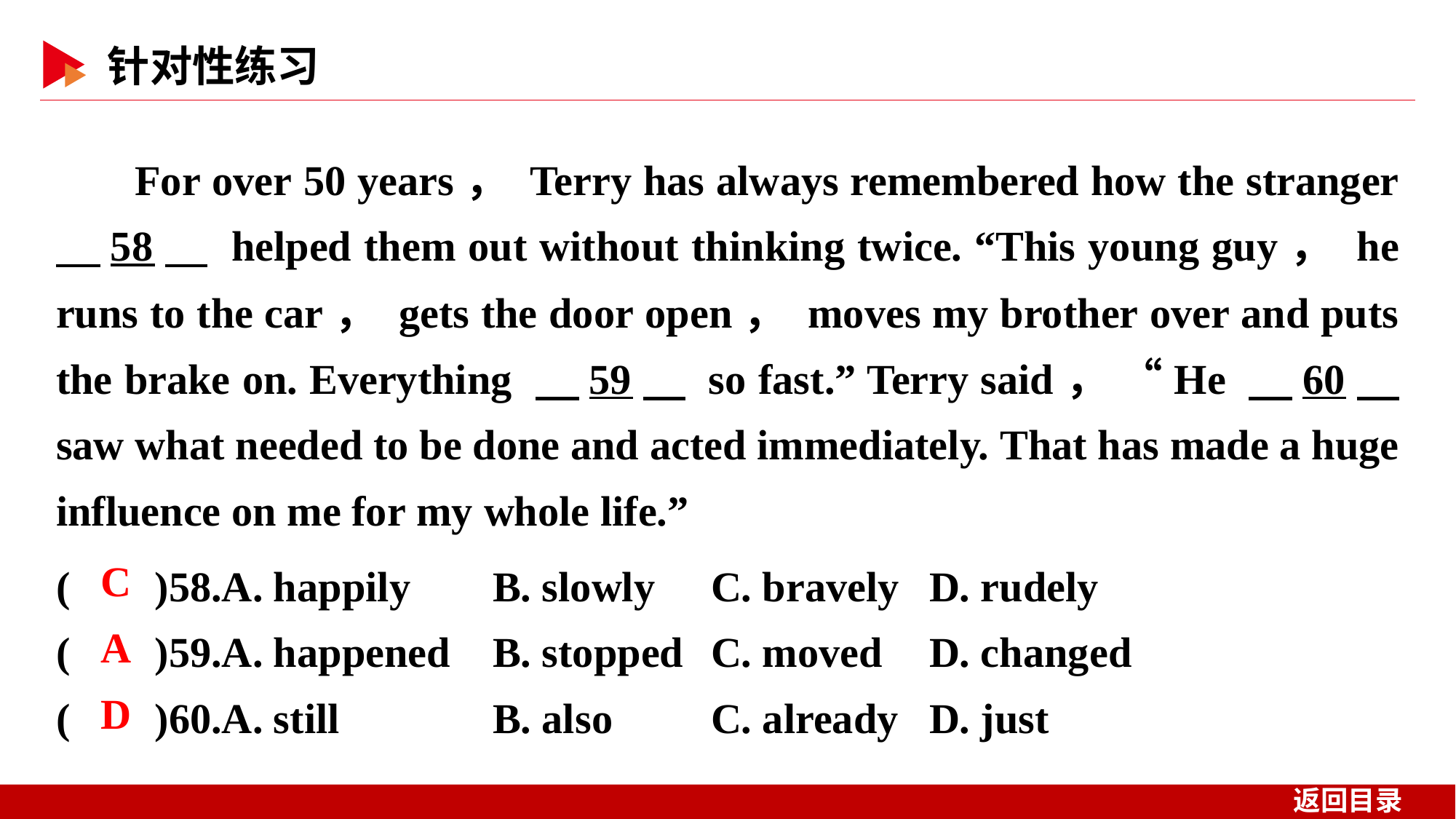

For over 50 years， Terry has always remembered how the stranger 　58　 helped them out without thinking twice. “This young guy， he runs to the car， gets the door open， moves my brother over and puts the brake on. Everything 　59　 so fast.” Terry said， “He 　60　 saw what needed to be done and acted immediately. That has made a huge influence on me for my whole life.”
(        )58.A. happily     	B. slowly	C. bravely 	D. rudely
(        )59.A. happened  	B. stopped	C. moved    	D. changed
(        )60.A. still          	B. also	C. already 	D. just
   C
   A
   D